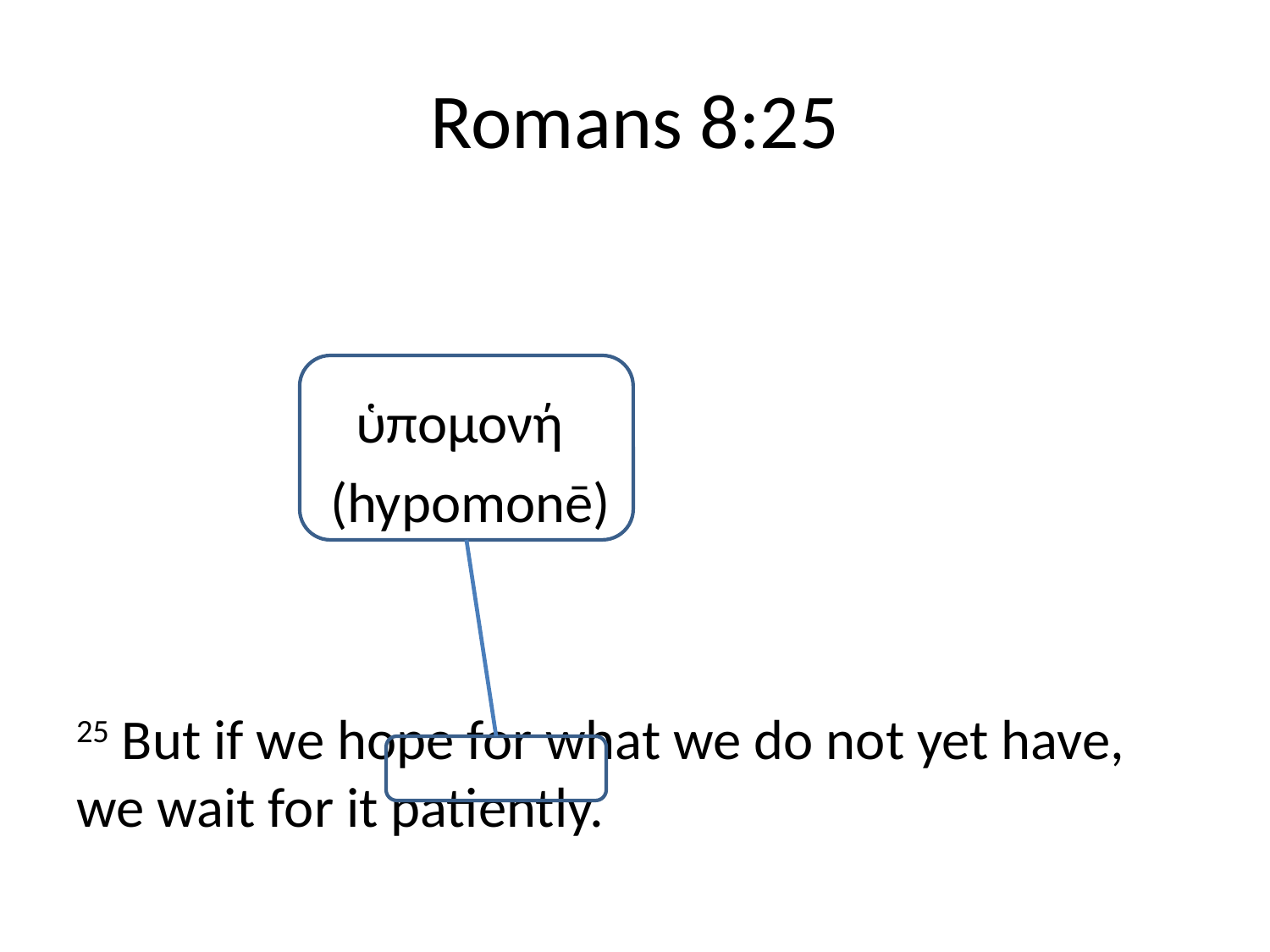

# Romans 8:25

		  ὑπομονή
		(hypomonē)

25 But if we hope for what we do not yet have, we wait for it patiently.